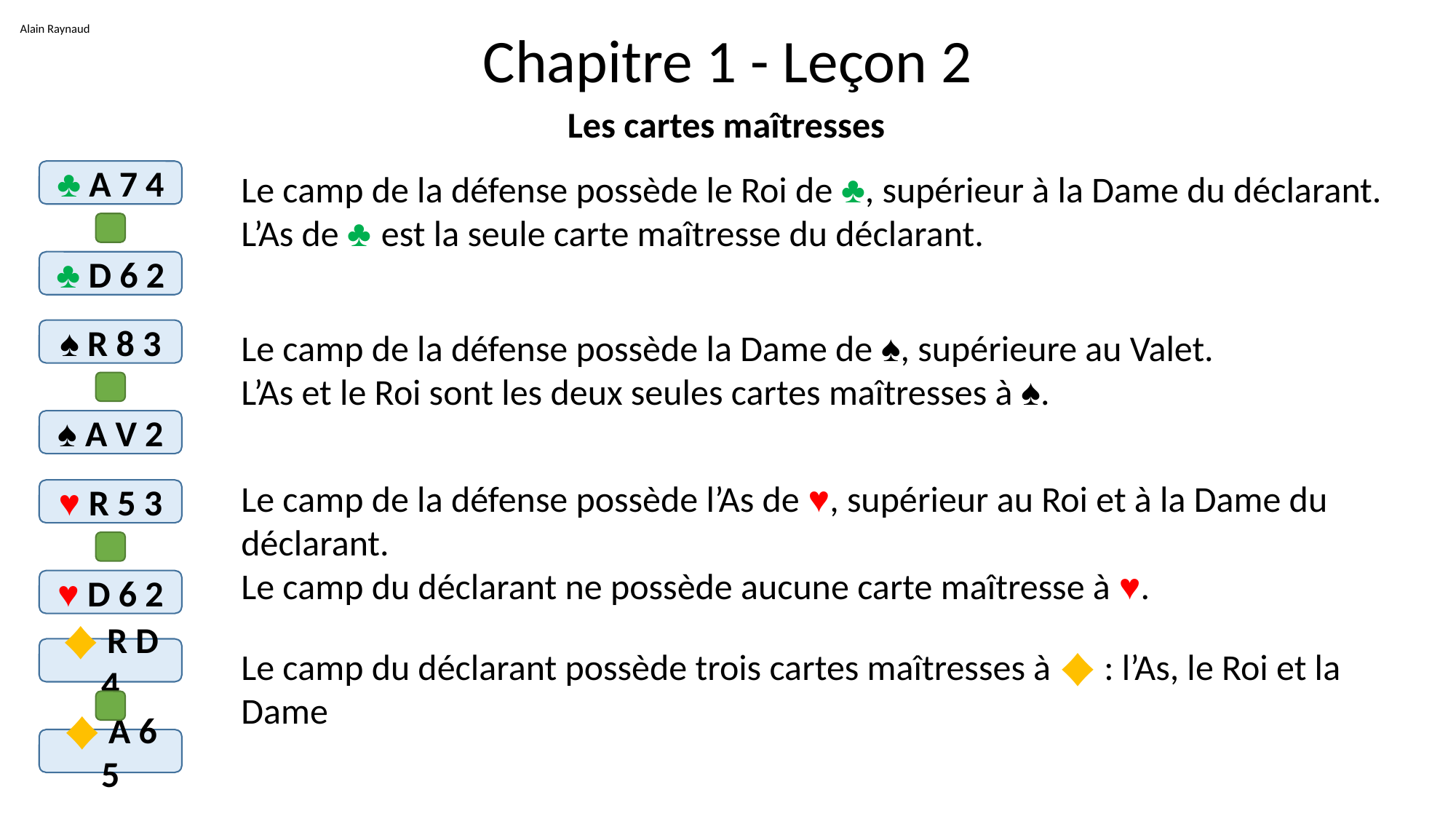

Alain Raynaud
# Chapitre 1 - Leçon 2
 Les cartes maîtresses

♣ A 7 4

♣ D 6 2
Le camp de la défense possède le Roi de ♣, supérieur à la Dame du déclarant.
L’As de ♣ est la seule carte maîtresse du déclarant.
♠ R 8 3

♠ A V 2
Le camp de la défense possède la Dame de ♠, supérieure au Valet.
L’As et le Roi sont les deux seules cartes maîtresses à ♠.
Le camp de la défense possède l’As de ♥, supérieur au Roi et à la Dame du déclarant.
Le camp du déclarant ne possède aucune carte maîtresse à ♥.
♥ R 5 3

♥ D 6 2
♦ R D 4

♦ A 6 5
Le camp du déclarant possède trois cartes maîtresses à ♦ : l’As, le Roi et la Dame